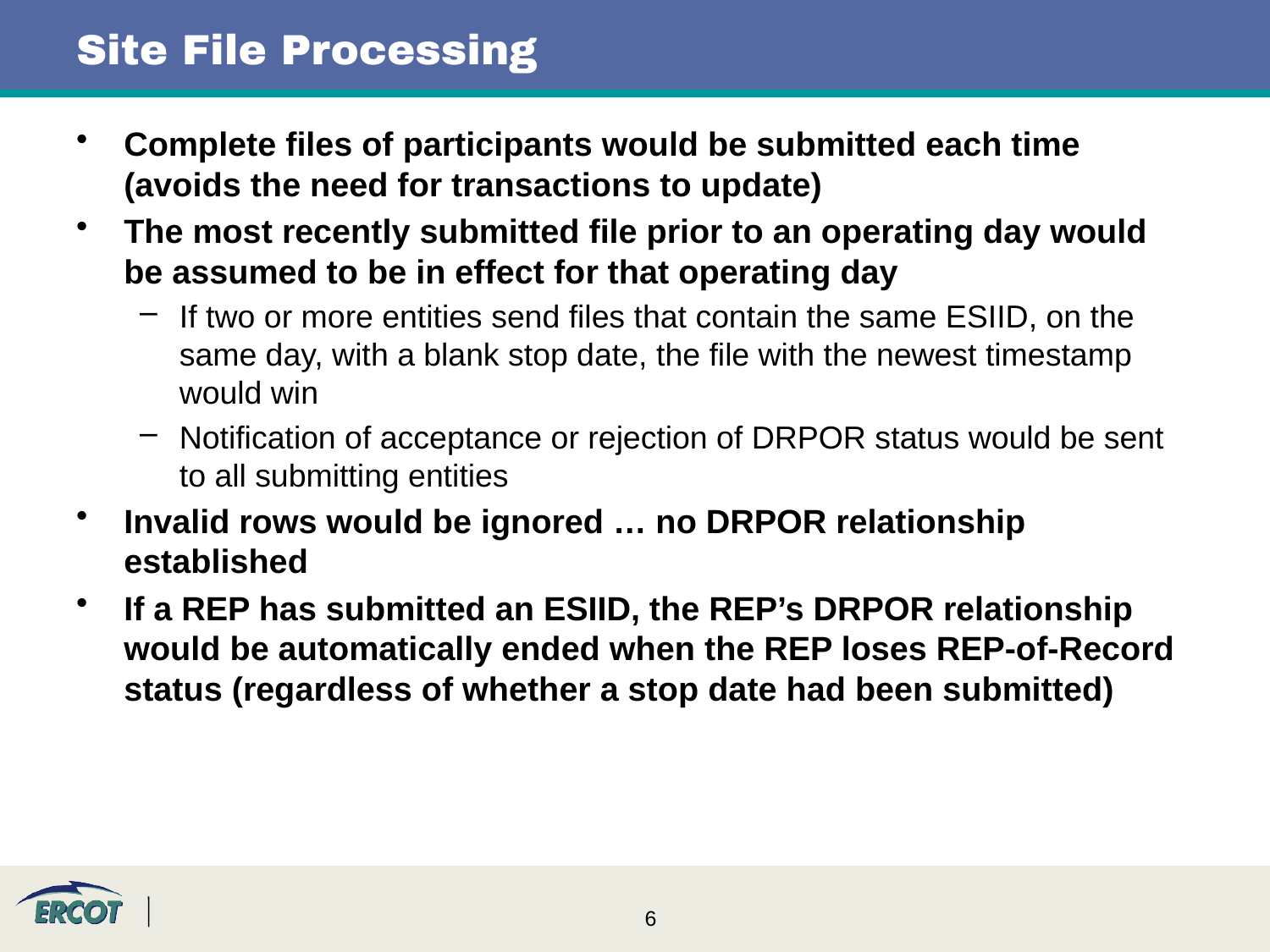

# Site File Processing
Complete files of participants would be submitted each time (avoids the need for transactions to update)
The most recently submitted file prior to an operating day would be assumed to be in effect for that operating day
If two or more entities send files that contain the same ESIID, on the same day, with a blank stop date, the file with the newest timestamp would win
Notification of acceptance or rejection of DRPOR status would be sent to all submitting entities
Invalid rows would be ignored … no DRPOR relationship established
If a REP has submitted an ESIID, the REP’s DRPOR relationship would be automatically ended when the REP loses REP-of-Record status (regardless of whether a stop date had been submitted)